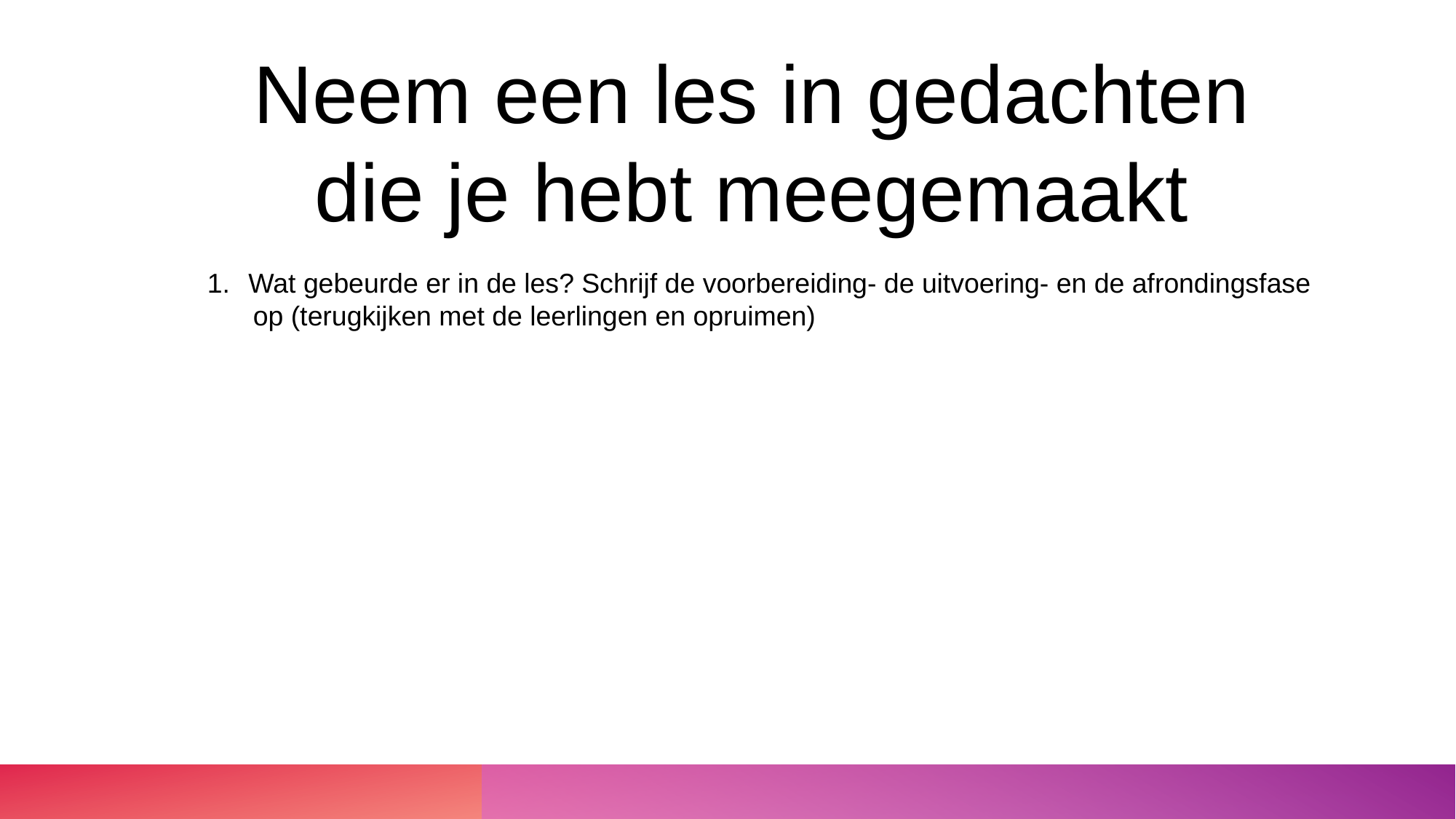

Neem een les in gedachten
die je hebt meegemaakt
Wat gebeurde er in de les? Schrijf de voorbereiding- de uitvoering- en de afrondingsfase
      op (terugkijken met de leerlingen en opruimen)